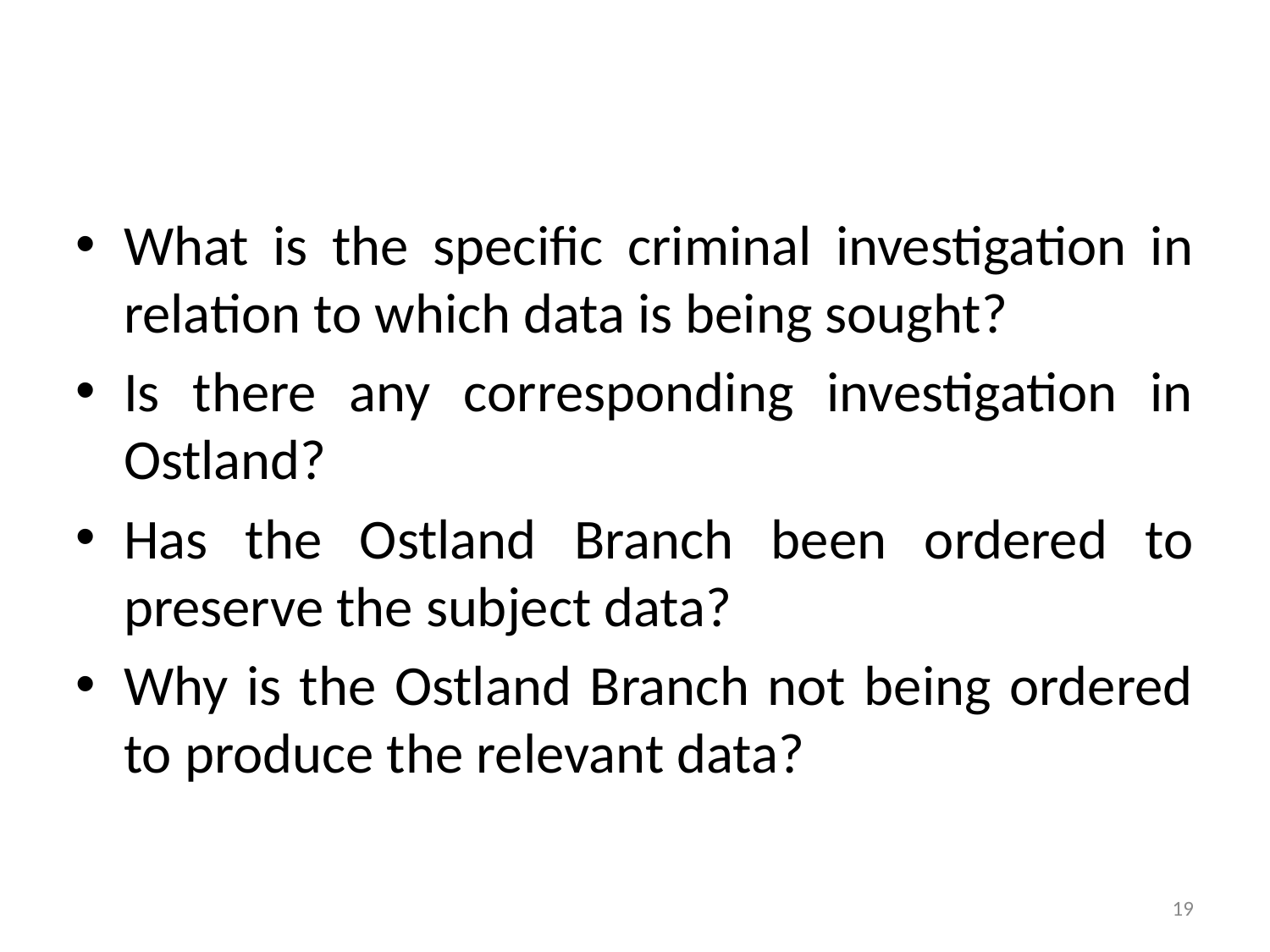

What is the specific criminal investigation in relation to which data is being sought?
Is there any corresponding investigation in Ostland?
Has the Ostland Branch been ordered to preserve the subject data?
Why is the Ostland Branch not being ordered to produce the relevant data?
19